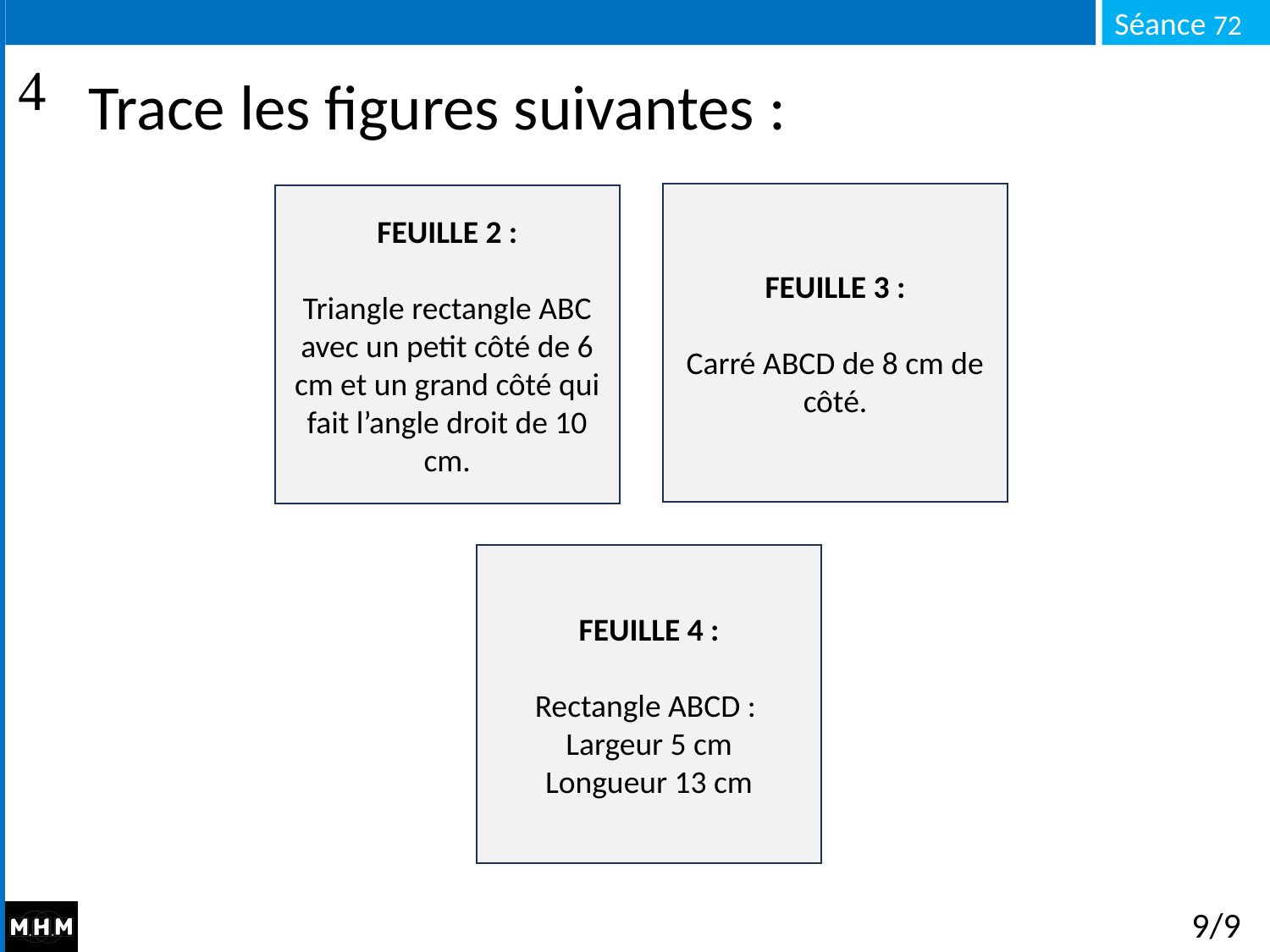

# Trace les figures suivantes :
FEUILLE 3 :

Carré ABCD de 8 cm de côté.
FEUILLE 2 :

Triangle rectangle ABC avec un petit côté de 6 cm et un grand côté qui fait l’angle droit de 10 cm.
FEUILLE 4 :

Rectangle ABCD :
Largeur 5 cm
Longueur 13 cm
9/9